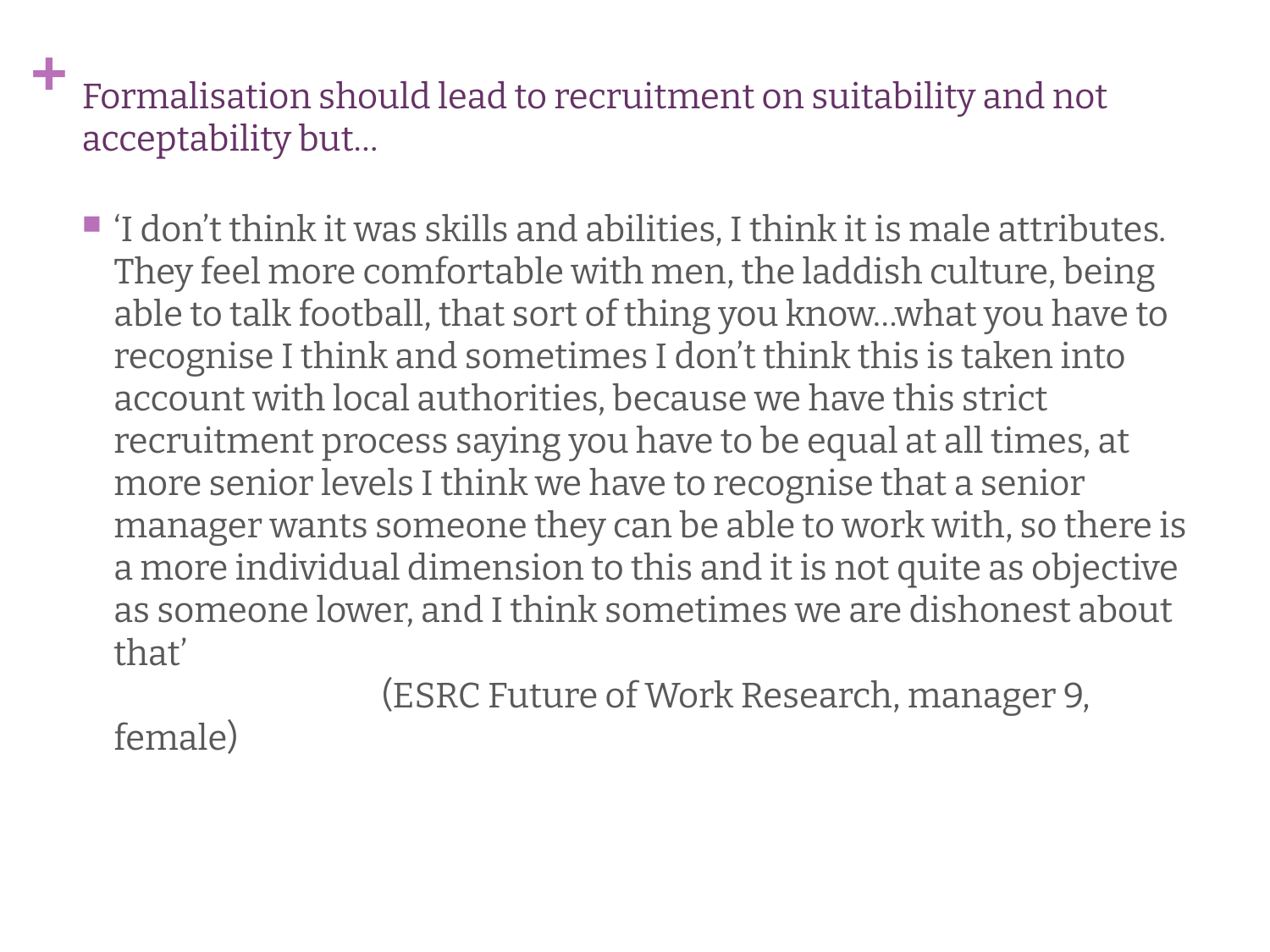

# Formalisation should lead to recruitment on suitability and not acceptability but…
‘I don’t think it was skills and abilities, I think it is male attributes.  They feel more comfortable with men, the laddish culture, being able to talk football, that sort of thing you know…what you have to recognise I think and sometimes I don’t think this is taken into account with local authorities, because we have this strict recruitment process saying you have to be equal at all times, at more senior levels I think we have to recognise that a senior manager wants someone they can be able to work with, so there is a more individual dimension to this and it is not quite as objective as someone lower, and I think sometimes we are dishonest about that’										  (ESRC Future of Work Research, manager 9, female)